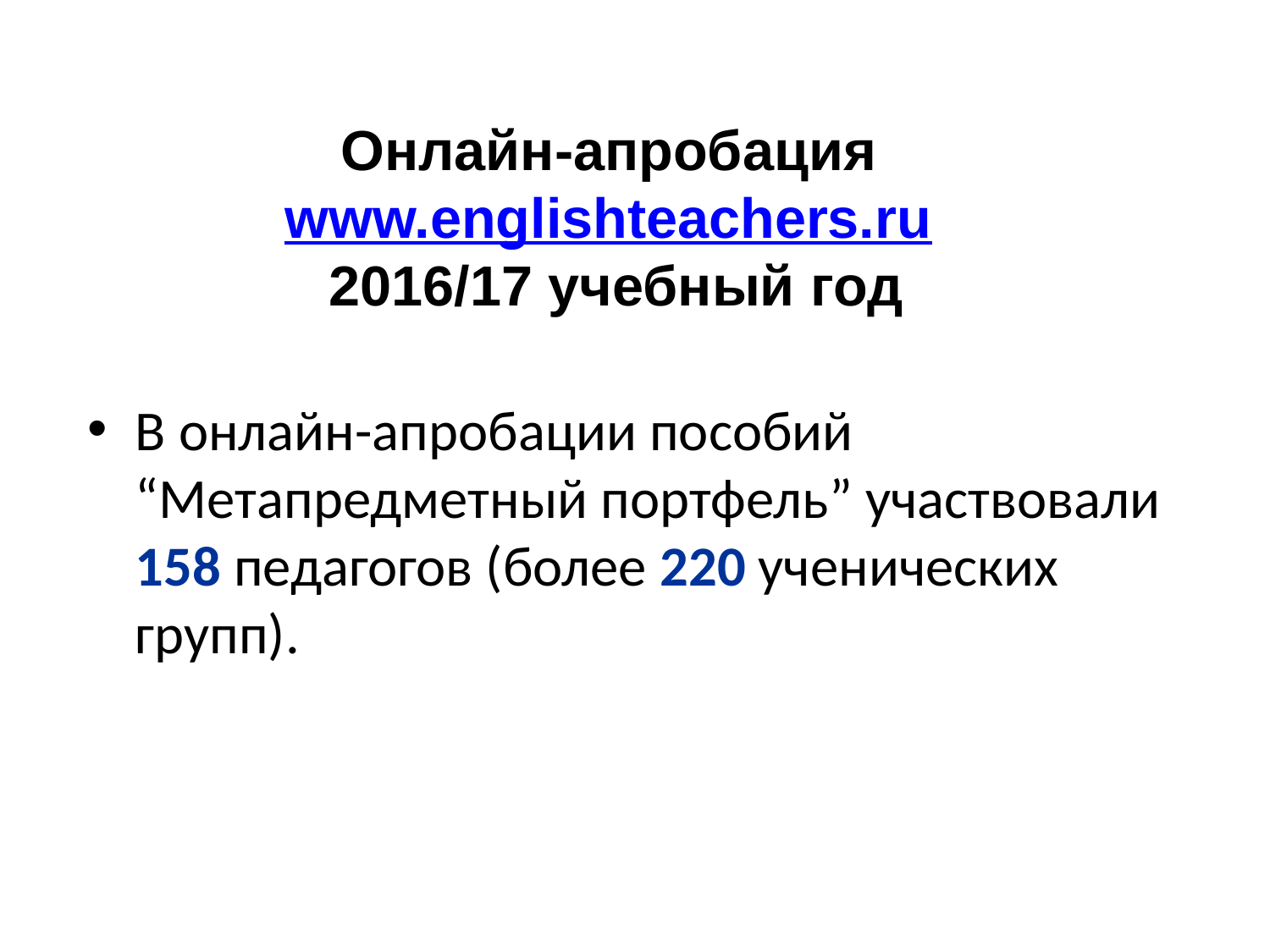

# Онлайн-апробация www.englishteachers.ru 2016/17 учебный год
В онлайн-апробации пособий “Метапредметный портфель” участвовали 158 педагогов (более 220 ученических групп).